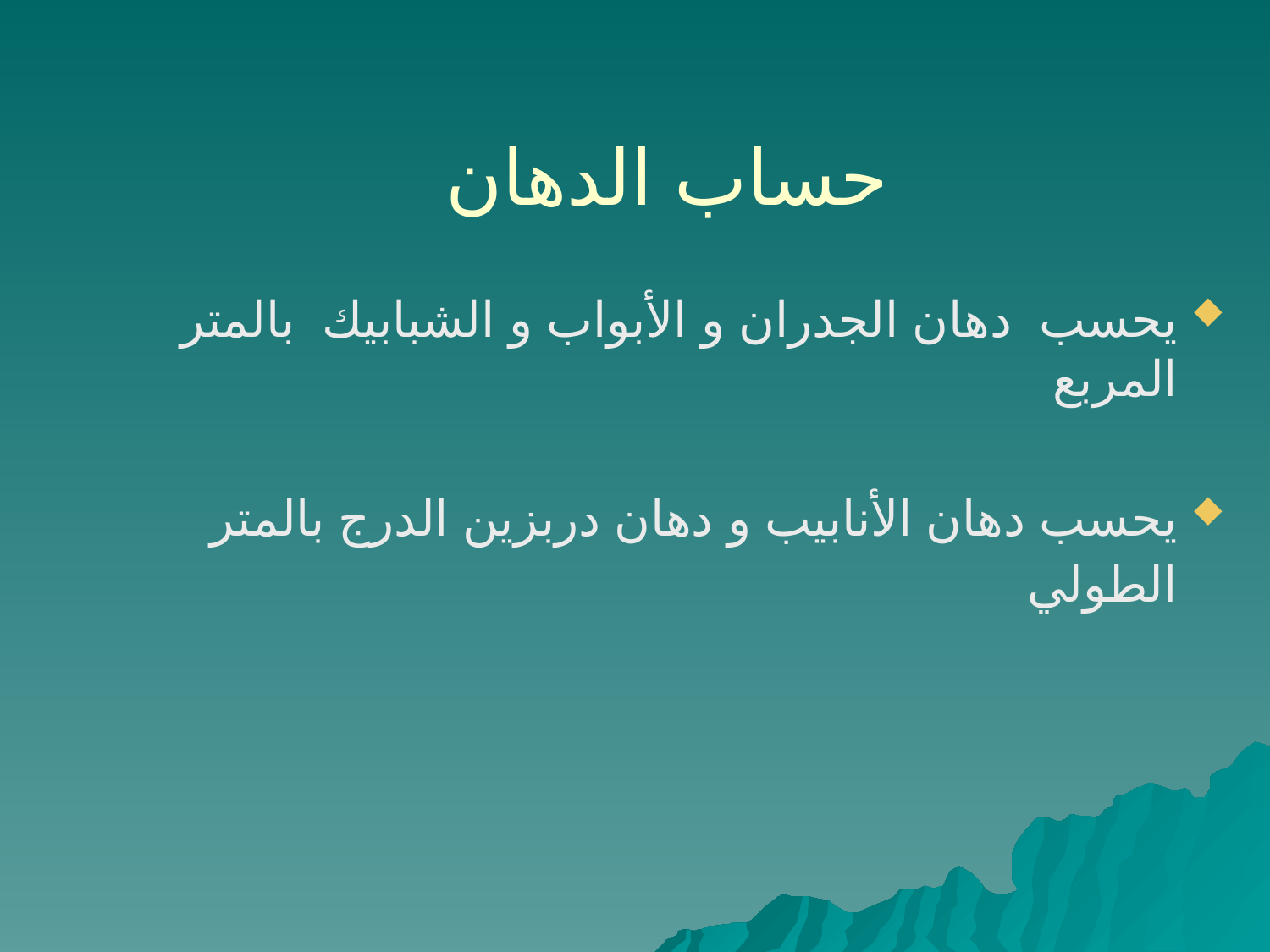

# حساب الدهان
يحسب  دهان الجدران و الأبواب و الشبابيك  بالمتر المربع

يحسب دهان الأنابيب و دهان دربزين الدرج بالمتر الطولي